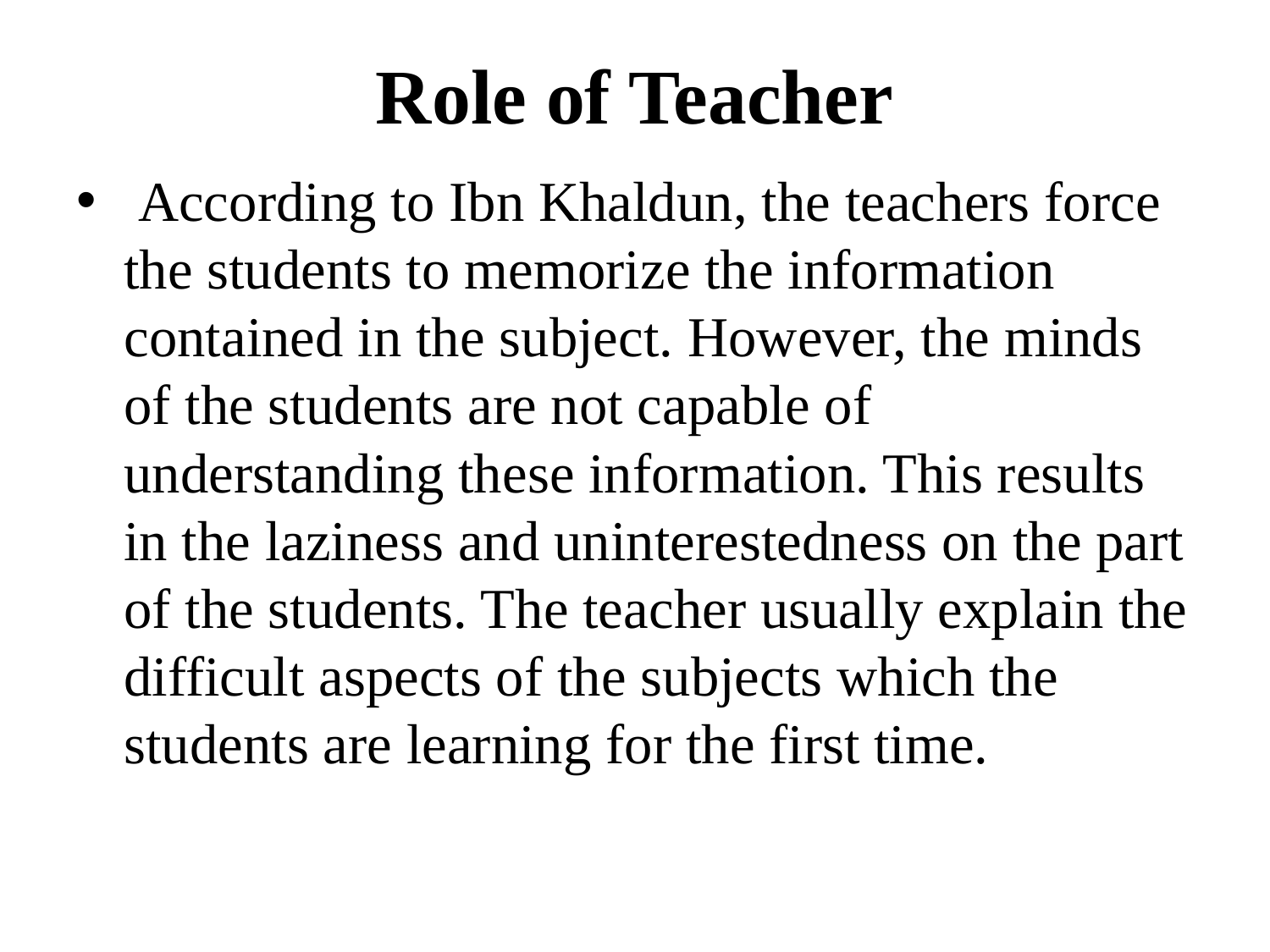

# Role of Teacher
 According to Ibn Khaldun, the teachers force the students to memorize the information contained in the subject. However, the minds of the students are not capable of understanding these information. This results in the laziness and uninterestedness on the part of the students. The teacher usually explain the difficult aspects of the subjects which the students are learning for the first time.